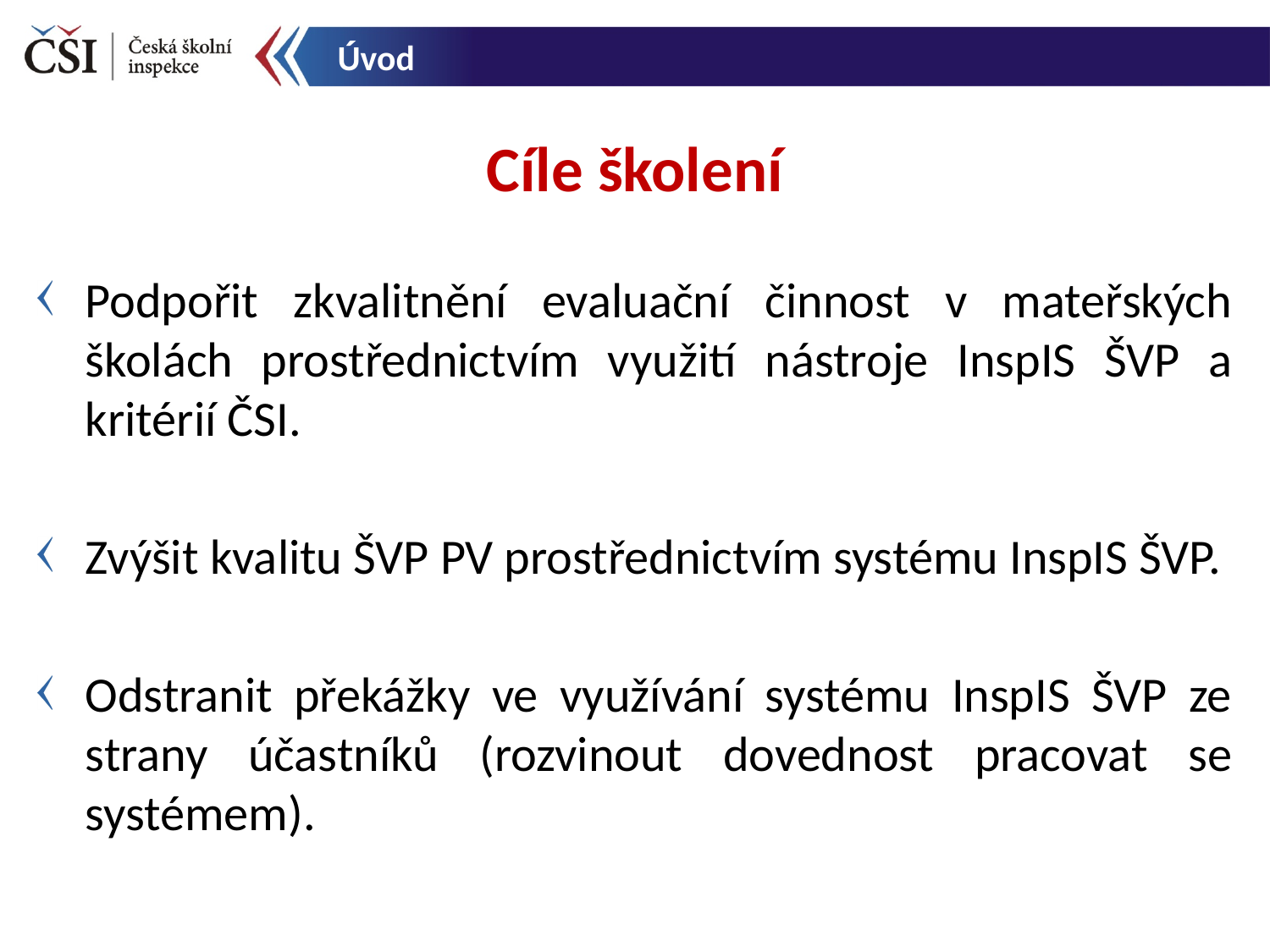

Úvod
Cíle školení
Podpořit zkvalitnění evaluační činnost v mateřských školách prostřednictvím využití nástroje InspIS ŠVP a kritérií ČSI.

Zvýšit kvalitu ŠVP PV prostřednictvím systému InspIS ŠVP.

Odstranit překážky ve využívání systému InspIS ŠVP ze strany účastníků (rozvinout dovednost pracovat se systémem).